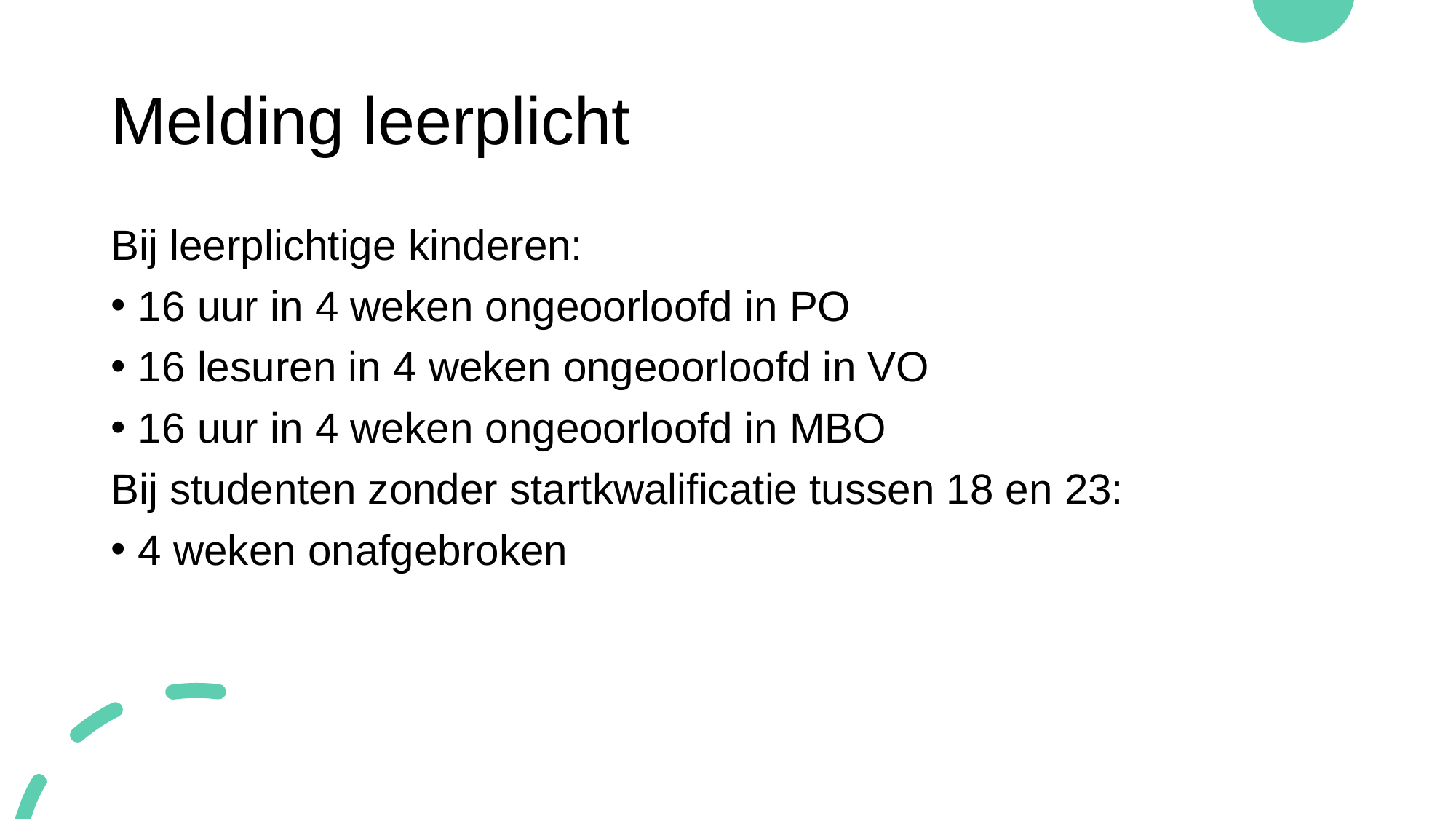

# Melding leerplicht
Bij leerplichtige kinderen:
16 uur in 4 weken ongeoorloofd in PO
16 lesuren in 4 weken ongeoorloofd in VO
16 uur in 4 weken ongeoorloofd in MBO
Bij studenten zonder startkwalificatie tussen 18 en 23:
4 weken onafgebroken